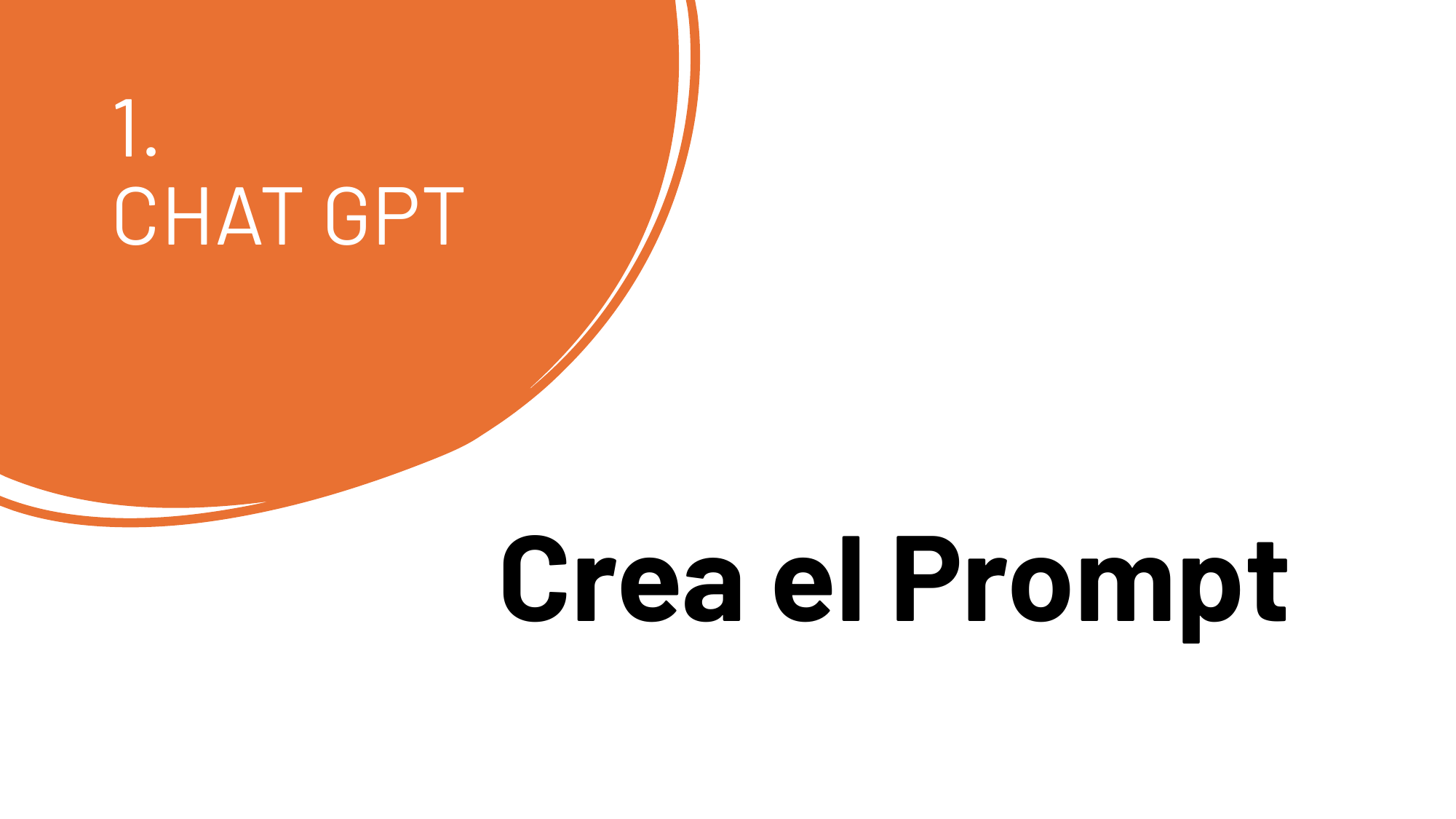

# 1. CHAT GPT
Crea el Prompt